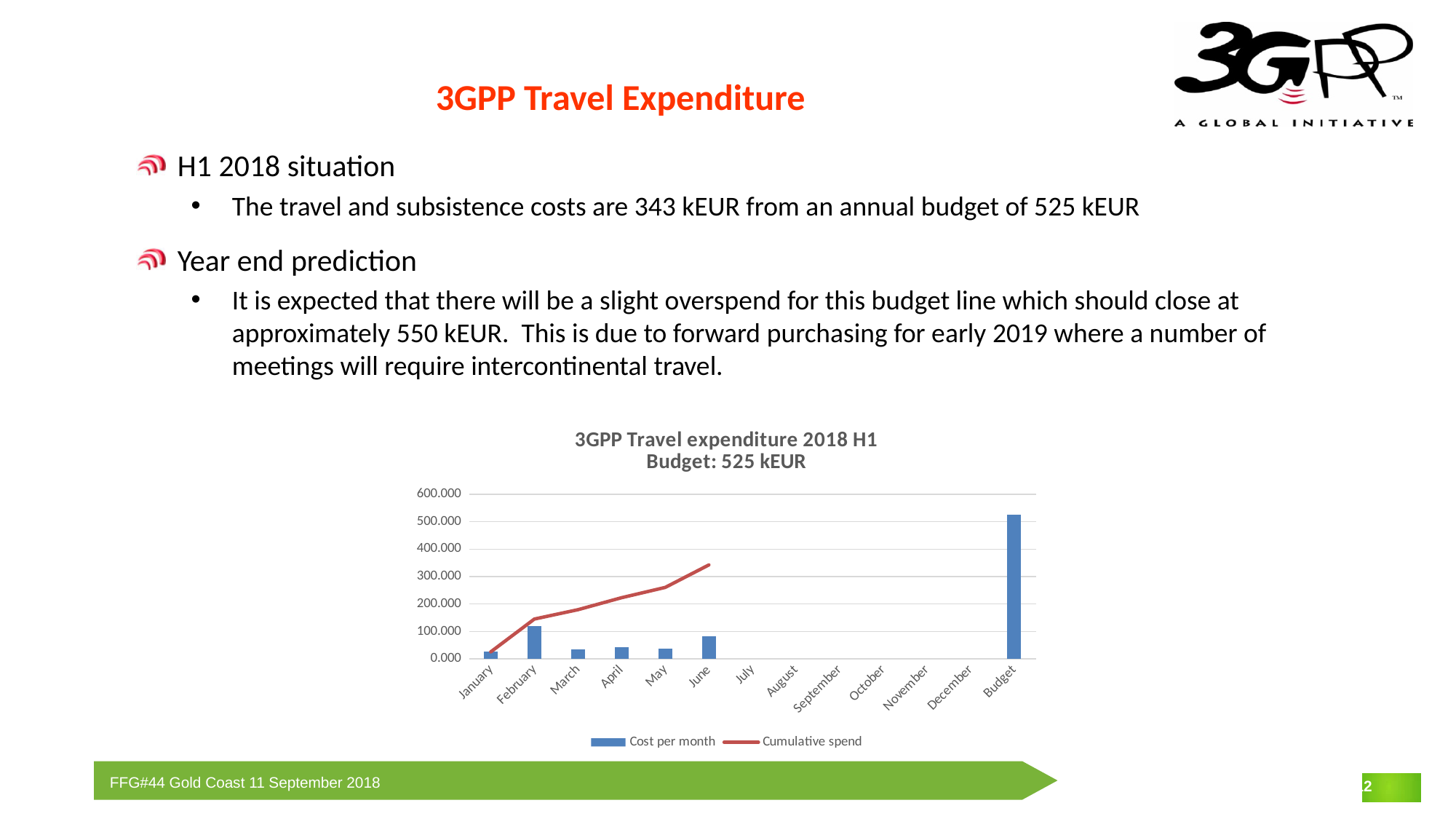

# 3GPP Travel Expenditure
H1 2018 situation
The travel and subsistence costs are 343 kEUR from an annual budget of 525 kEUR

Year end prediction
It is expected that there will be a slight overspend for this budget line which should close at approximately 550 kEUR.  This is due to forward purchasing for early 2019 where a number of meetings will require intercontinental travel.

### Chart: 3GPP Travel expenditure 2018 H1

Budget: 525 kEUR

| Category | Cost per month | Cumulative spend |
|---|---|---|
| January | 25.975 | 25.975 |
| February | 119.443 | 145.418 |
| March | 34.086 | 179.50400000000002 |
| April | 43.692 | 223.19600000000003 |
| May | 37.476 | 260.672 |
| June | 82.047 | 342.71900000000005 |
| July | None | None |
| August | None | None |
| September | None | None |
| October | None | None |
| November | None | None |
| December | None | None |
| Budget | 525.0 | None |
12